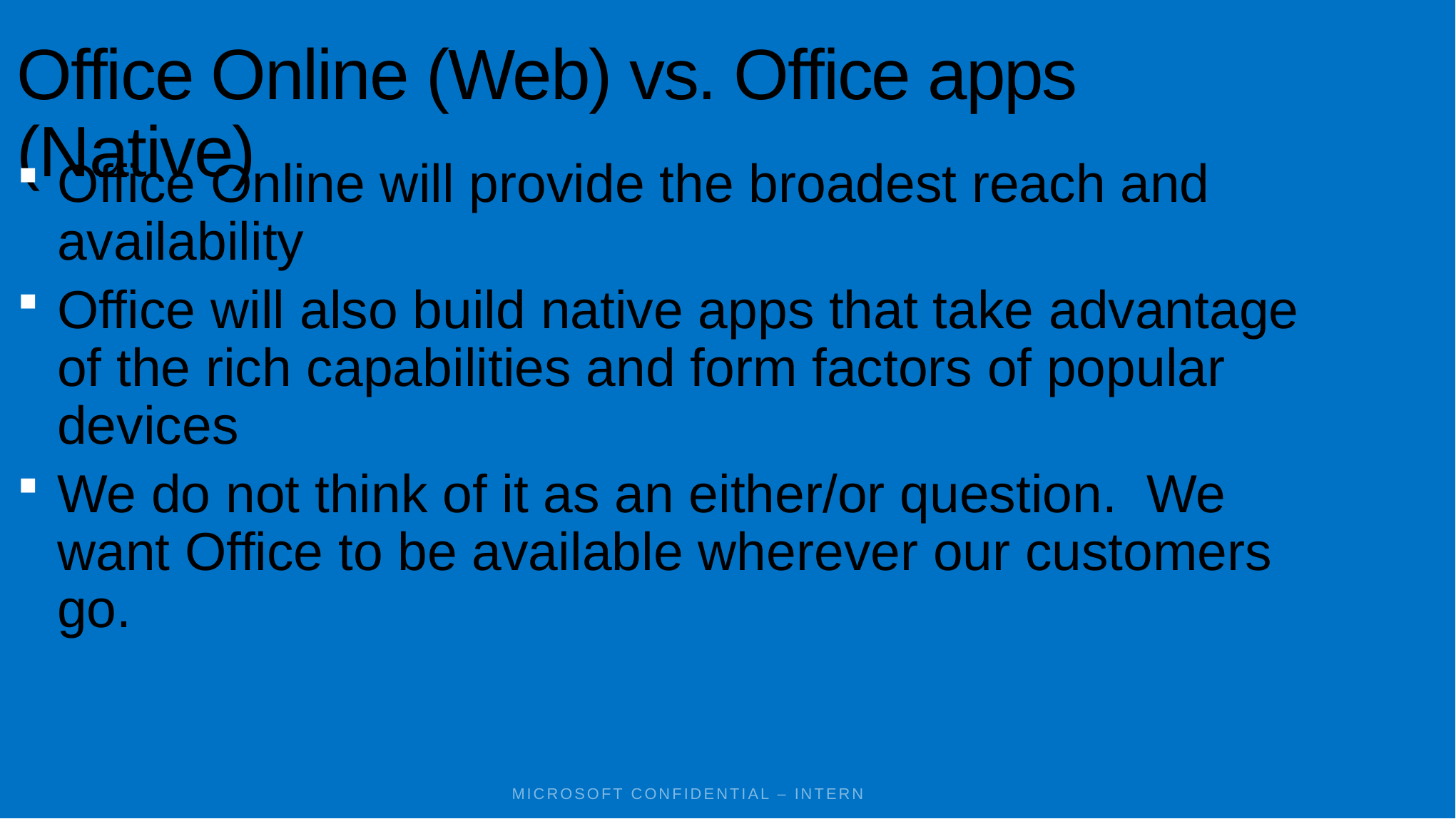

Office Online (Web) vs. Office apps (Native)
Office Online will provide the broadest reach and availability
Office will also build native apps that take advantage of the rich capabilities and form factors of popular devices
We do not think of it as an either/or question.  We want Office to be available wherever our customers go.